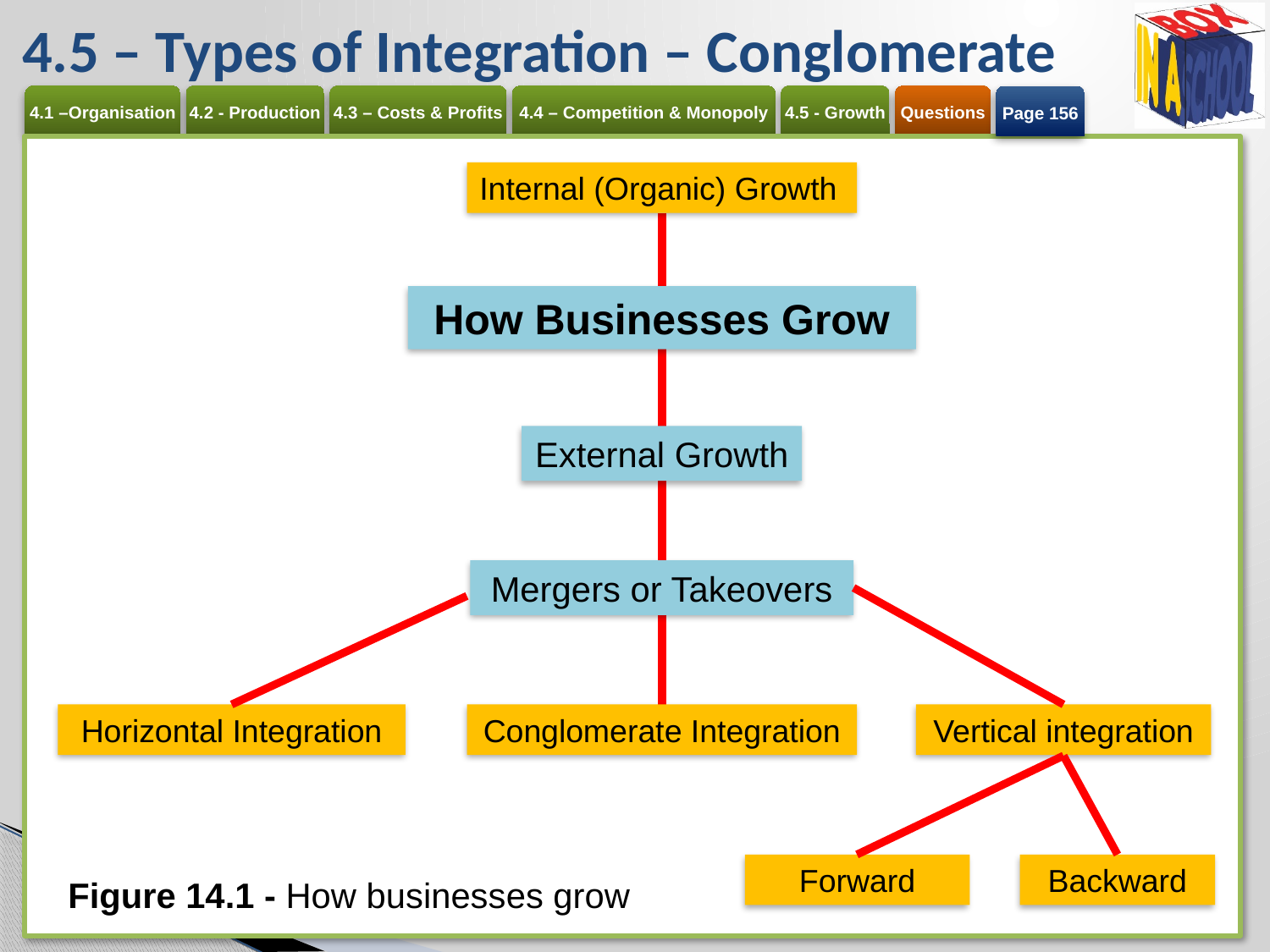

# 4.5 – Types of Integration – Conglomerate
Page 156
Internal (Organic) Growth
How Businesses Grow
External Growth
Mergers or Takeovers
Horizontal Integration
Conglomerate Integration
Vertical integration
Forward
Backward
Figure 14.1 - How businesses grow